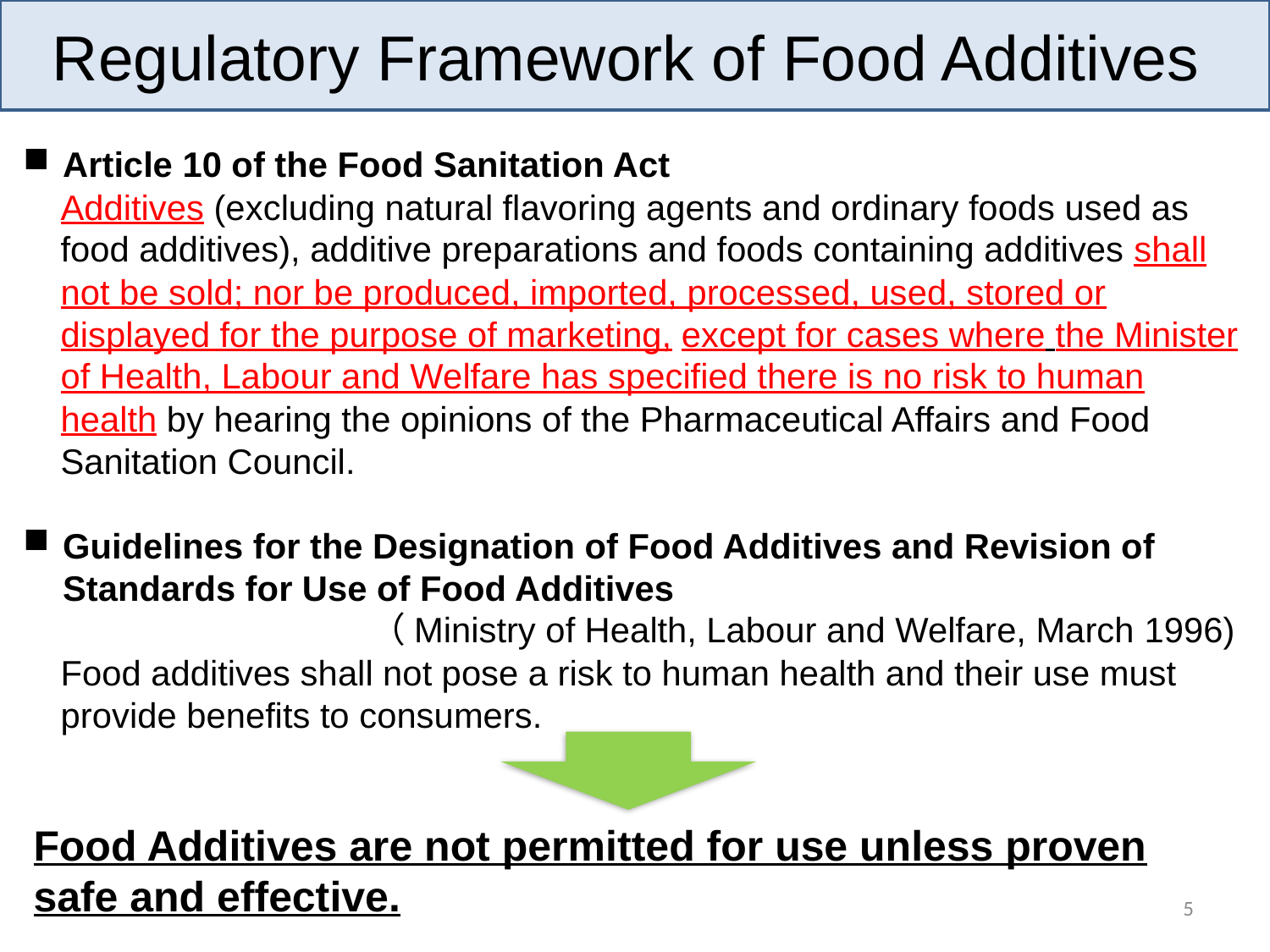

Regulatory Framework of Food Additives
Article 10 of the Food Sanitation Act
Additives (excluding natural flavoring agents and ordinary foods used as food additives), additive preparations and foods containing additives shall not be sold; nor be produced, imported, processed, used, stored or displayed for the purpose of marketing, except for cases where the Minister of Health, Labour and Welfare has specified there is no risk to human health by hearing the opinions of the Pharmaceutical Affairs and Food Sanitation Council.

Guidelines for the Designation of Food Additives and Revision of Standards for Use of Food Additives
（Ministry of Health, Labour and Welfare, March 1996)
Food additives shall not pose a risk to human health and their use must provide benefits to consumers.

Food Additives are not permitted for use unless proven safe and effective.
5